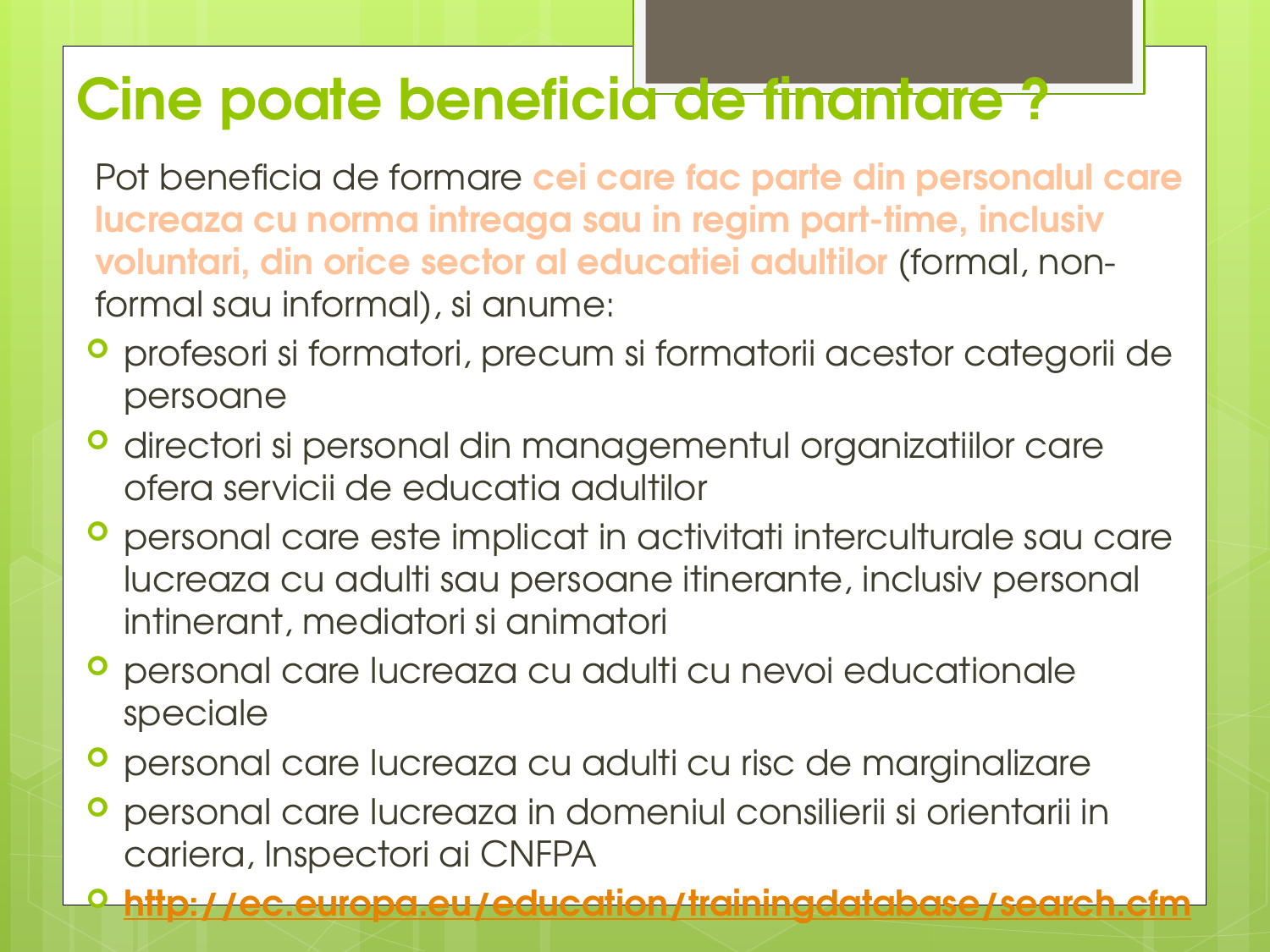

# Cine poate beneficia de finantare ?
Pot beneficia de formare cei care fac parte din personalul care lucreaza cu norma intreaga sau in regim part-time, inclusiv voluntari, din orice sector al educatiei adultilor (formal, non-formal sau informal), si anume:
profesori si formatori, precum si formatorii acestor categorii de persoane
directori si personal din managementul organizatiilor care ofera servicii de educatia adultilor
personal care este implicat in activitati interculturale sau care lucreaza cu adulti sau persoane itinerante, inclusiv personal intinerant, mediatori si animatori
personal care lucreaza cu adulti cu nevoi educationale speciale
personal care lucreaza cu adulti cu risc de marginalizare
personal care lucreaza in domeniul consilierii si orientarii in cariera, Inspectori ai CNFPA
http://ec.europa.eu/education/trainingdatabase/search.cfm